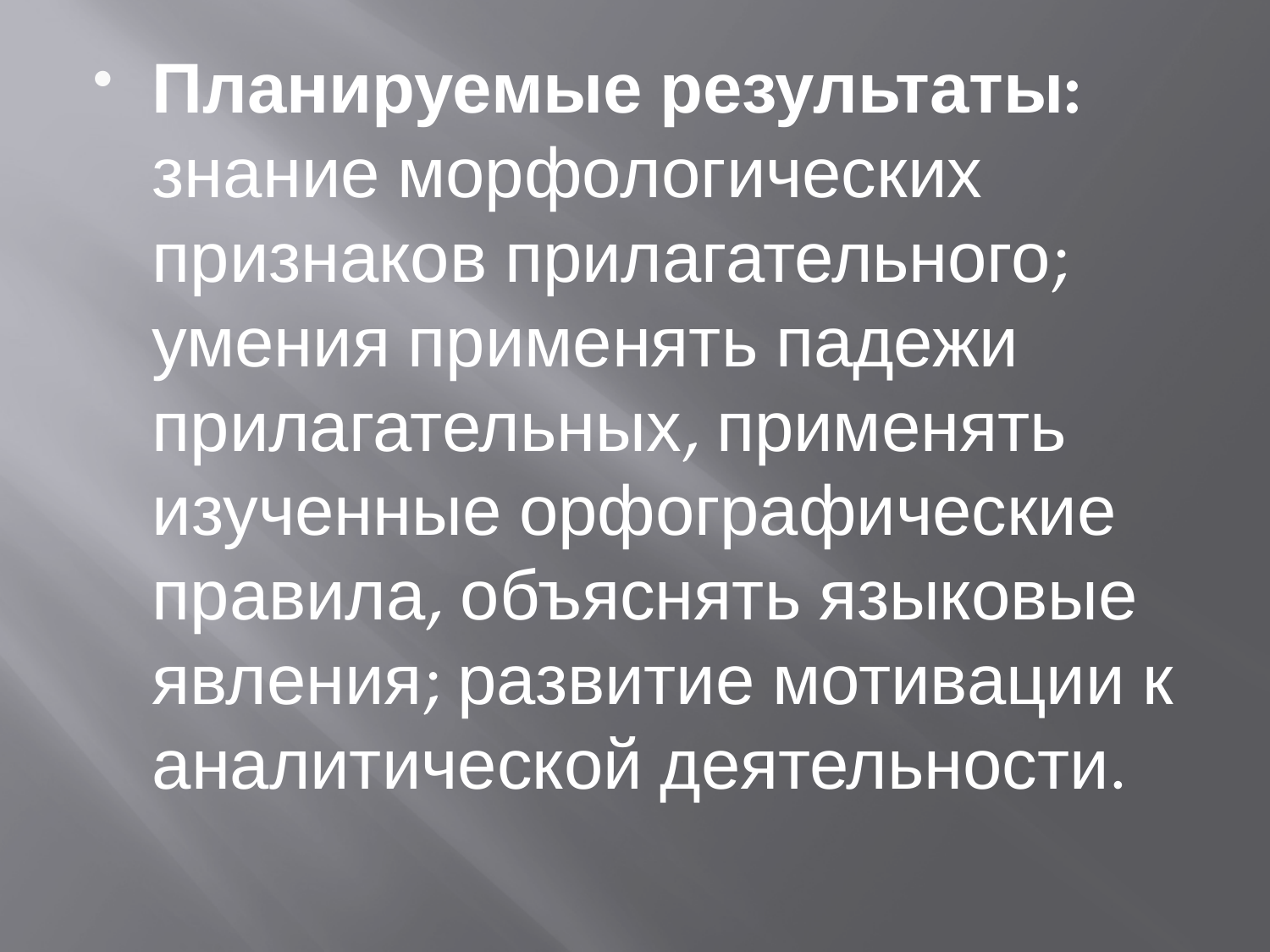

#
Планируемые результаты: знание морфологических признаков прилагательного; умения применять падежи прилагательных, применять изученные орфографические правила, объяснять языковые явления; развитие мотивации к аналитической деятельности.